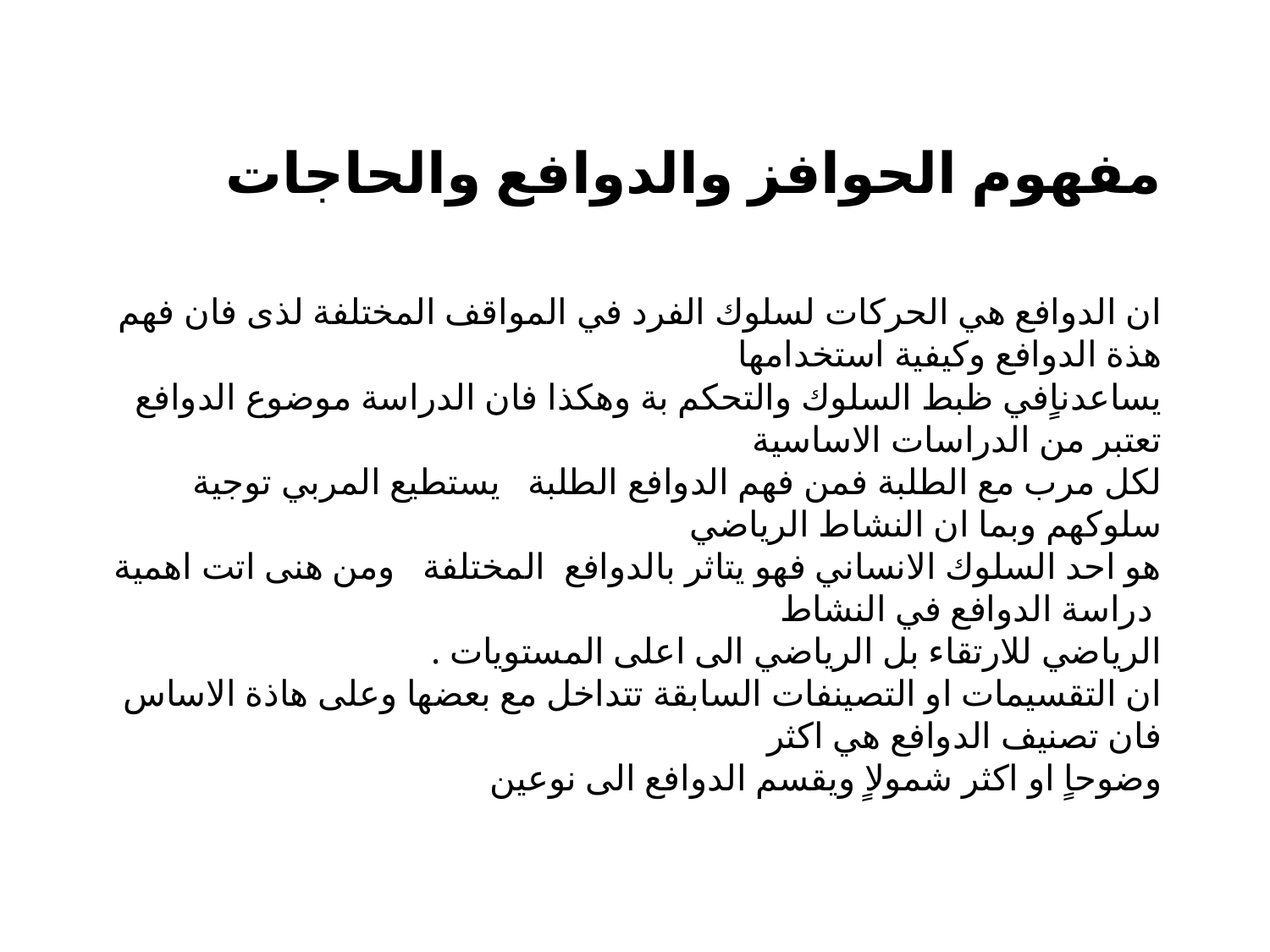

# مفهوم الحوافز والدوافع والحاجات     ان الدوافع هي الحركات لسلوك الفرد في المواقف المختلفة لذى فان فهم هذة الدوافع وكيفية استخدامها يساعدناٍفي ظبط السلوك والتحكم بة وهكذا فان الدراسة موضوع الدوافع تعتبر من الدراسات الاساسية لكل مرب مع الطلبة فمن فهم الدوافع الطلبة   يستطيع المربي توجية سلوكهم وبما ان النشاط الرياضي هو احد السلوك الانساني فهو يتاثر بالدوافع  المختلفة   ومن هنى اتت اهمية  دراسة الدوافع في النشاط الرياضي للارتقاء بل الرياضي الى اعلى المستويات . ان التقسيمات او التصينفات السابقة تتداخل مع بعضها وعلى هاذة الاساس فان تصنيف الدوافع هي اكثر وضوحاٍ او اكثر شمولاٍ ويقسم الدوافع الى نوعين